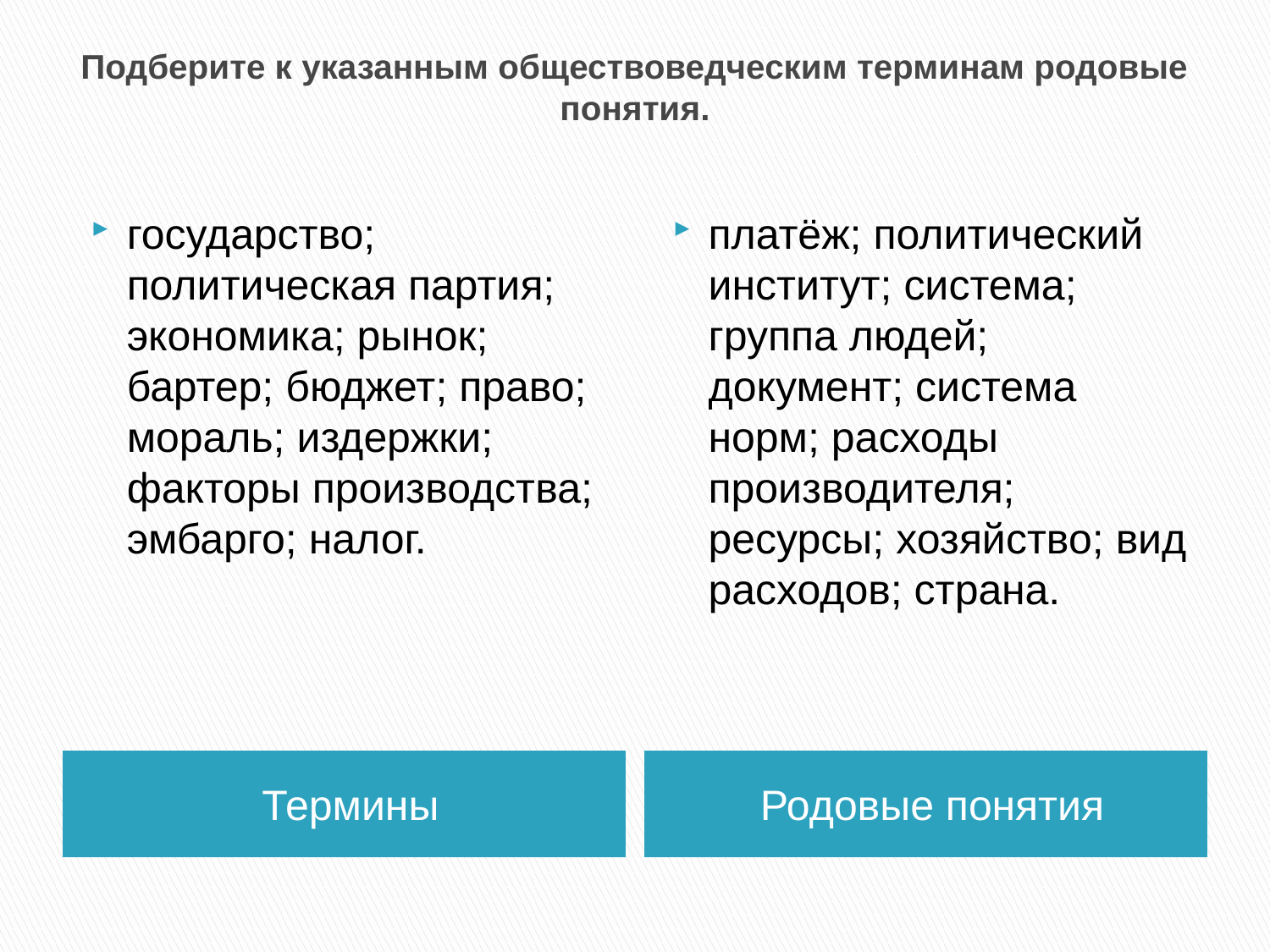

# Подберите к указанным обществоведческим терминам родовые понятия.
государство; политическая партия; экономика; рынок; бартер; бюджет; право; мораль; издержки; факторы производства; эмбарго; налог.

платёж; политический институт; система; группа людей; документ; система норм; расходы производителя; ресурсы; хозяйство; вид расходов; страна.
Термины
Родовые понятия